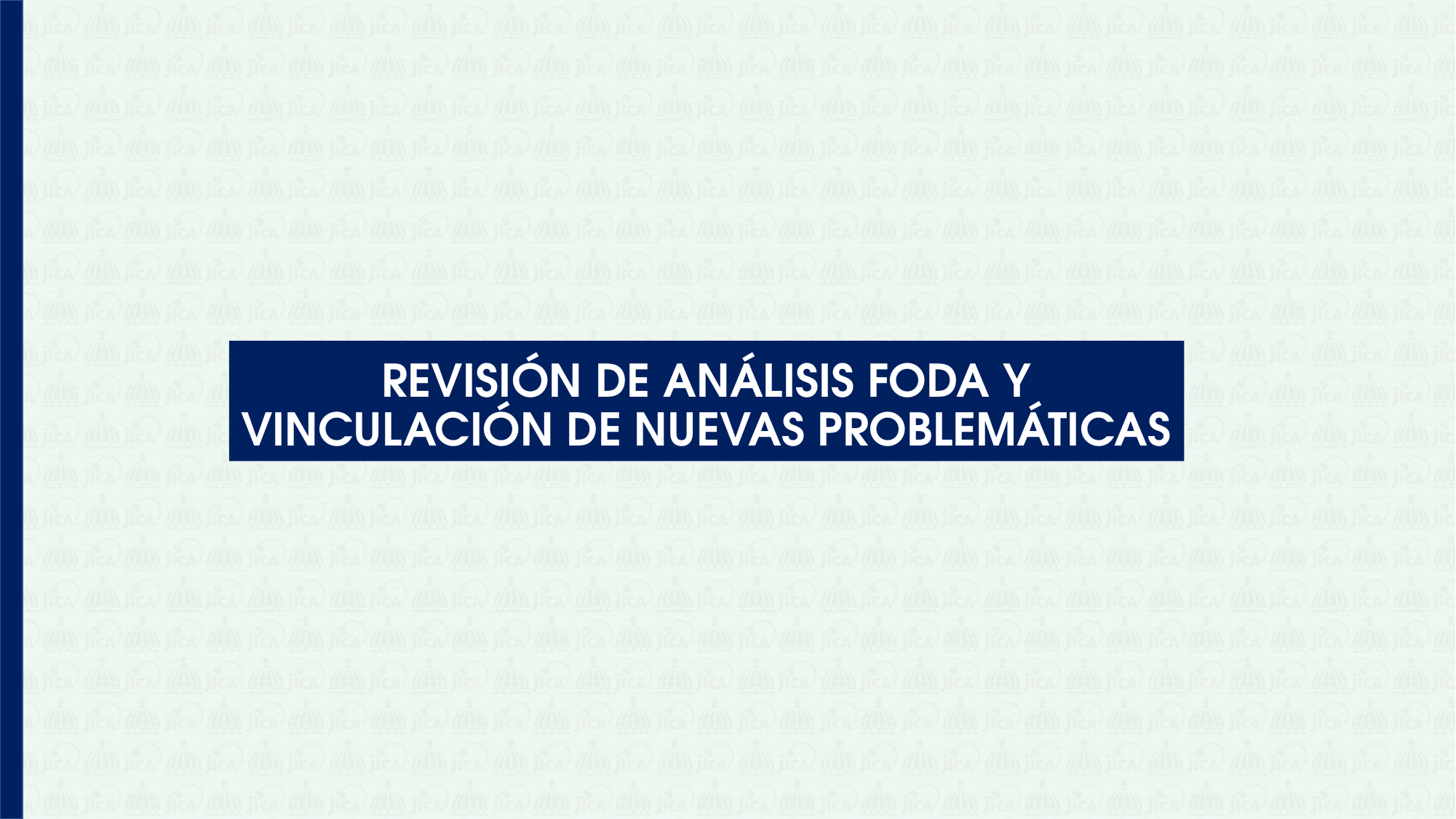

# REVISIÓN DE ANÁLISIS FODA Y VINCULACIÓN DE NUEVAS PROBLEMÁTICAS